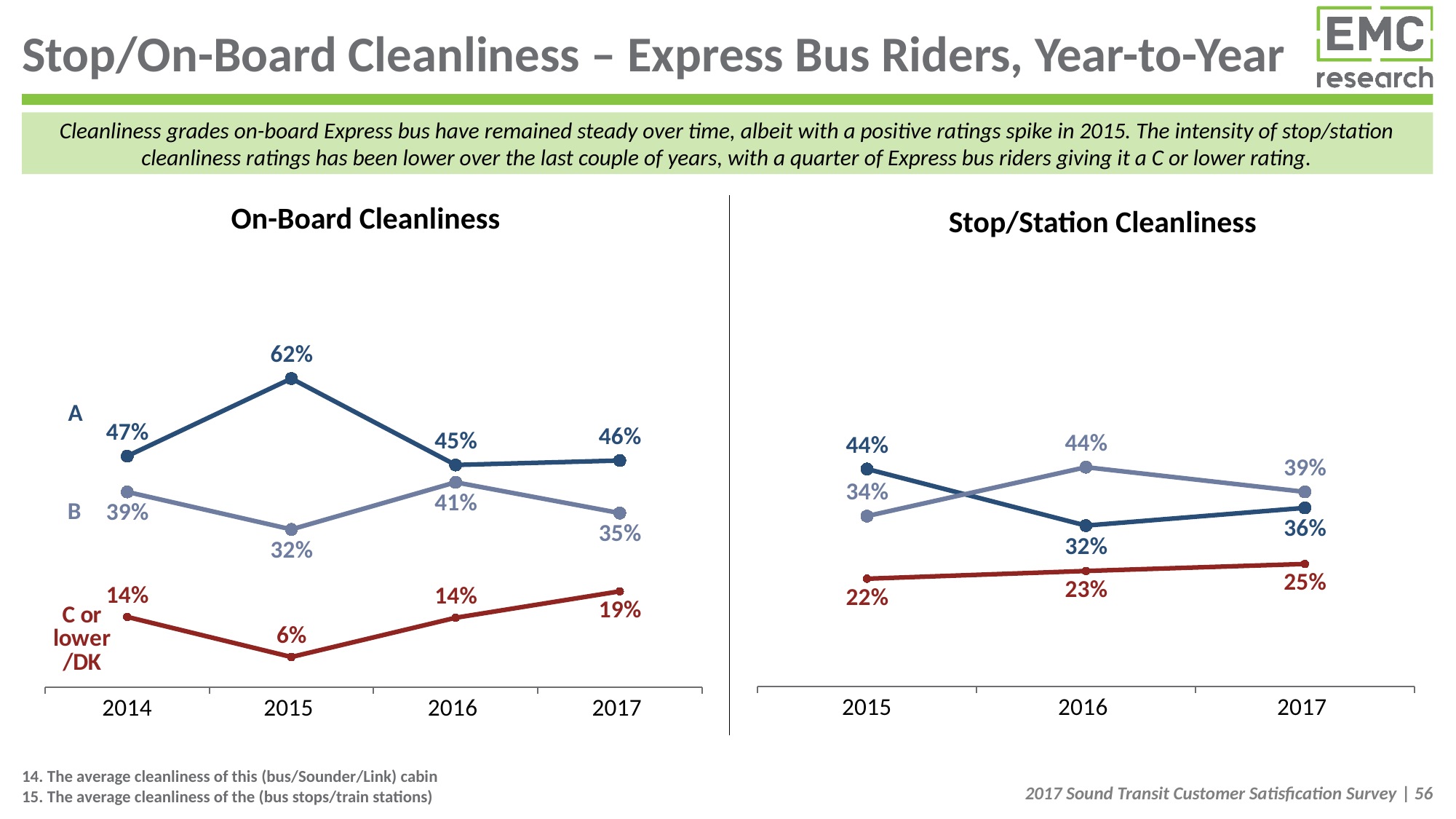

# Stop/On-Board Cleanliness – Express Bus Riders, Year-to-Year
Cleanliness grades on-board Express bus have remained steady over time, albeit with a positive ratings spike in 2015. The intensity of stop/station cleanliness ratings has been lower over the last couple of years, with a quarter of Express bus riders giving it a C or lower rating.
On-Board Cleanliness
Stop/Station Cleanliness

### Chart

| Category | A | B | C or lower/DK |
|---|---|---|---|
| 2015 | 0.4388425479277718 | 0.34364909788816556 | 0.2175083541840621 |
| 2016  | 0.32456957349100934 | 0.442375317945182 | 0.2330551085638107 |
| 2017  | 0.3602733270893986 | 0.3925168396231023 | 0.2472098332874991 |

### Chart

| Category | A | B | C or lower/DK |
|---|---|---|---|
| 2014 | 0.46544630393716774 | 0.3932514507365286 | 0.14130224532630364 |
| 2015  | 0.6218654111481299 | 0.31765523779220817 | 0.06047935105966283 |
| 2016  | 0.44763436109146093 | 0.41276349803295553 | 0.13960214087558487 |
| 2017  | 0.4565574005561633 | 0.3505879134909597 | 0.1928546859528765 |
14. The average cleanliness of this (bus/Sounder/Link) cabin
15. The average cleanliness of the (bus stops/train stations)